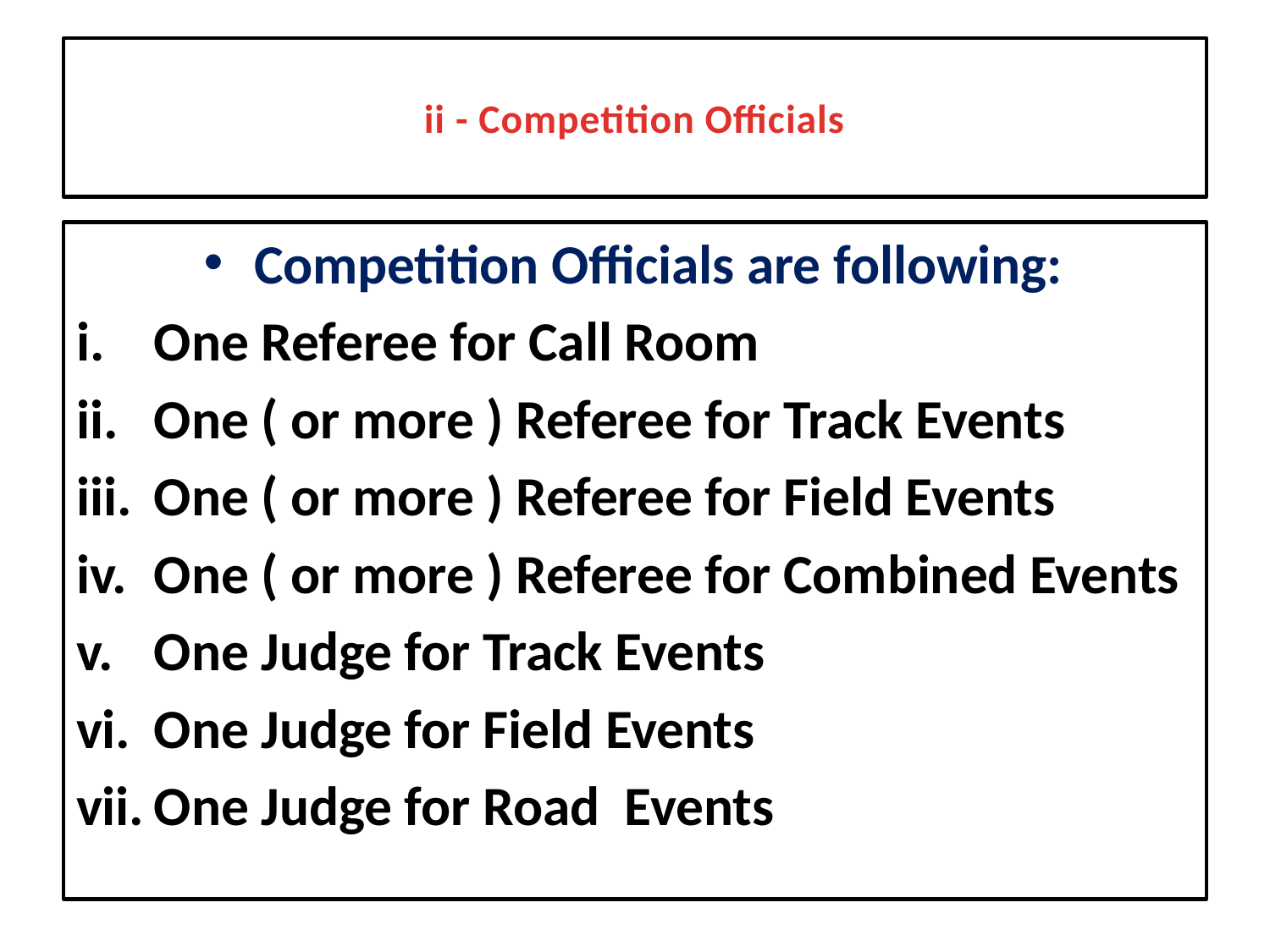

# ii - Competition Officials
Competition Officials are following:
One Referee for Call Room
One ( or more ) Referee for Track Events
One ( or more ) Referee for Field Events
One ( or more ) Referee for Combined Events
One Judge for Track Events
One Judge for Field Events
One Judge for Road  Events